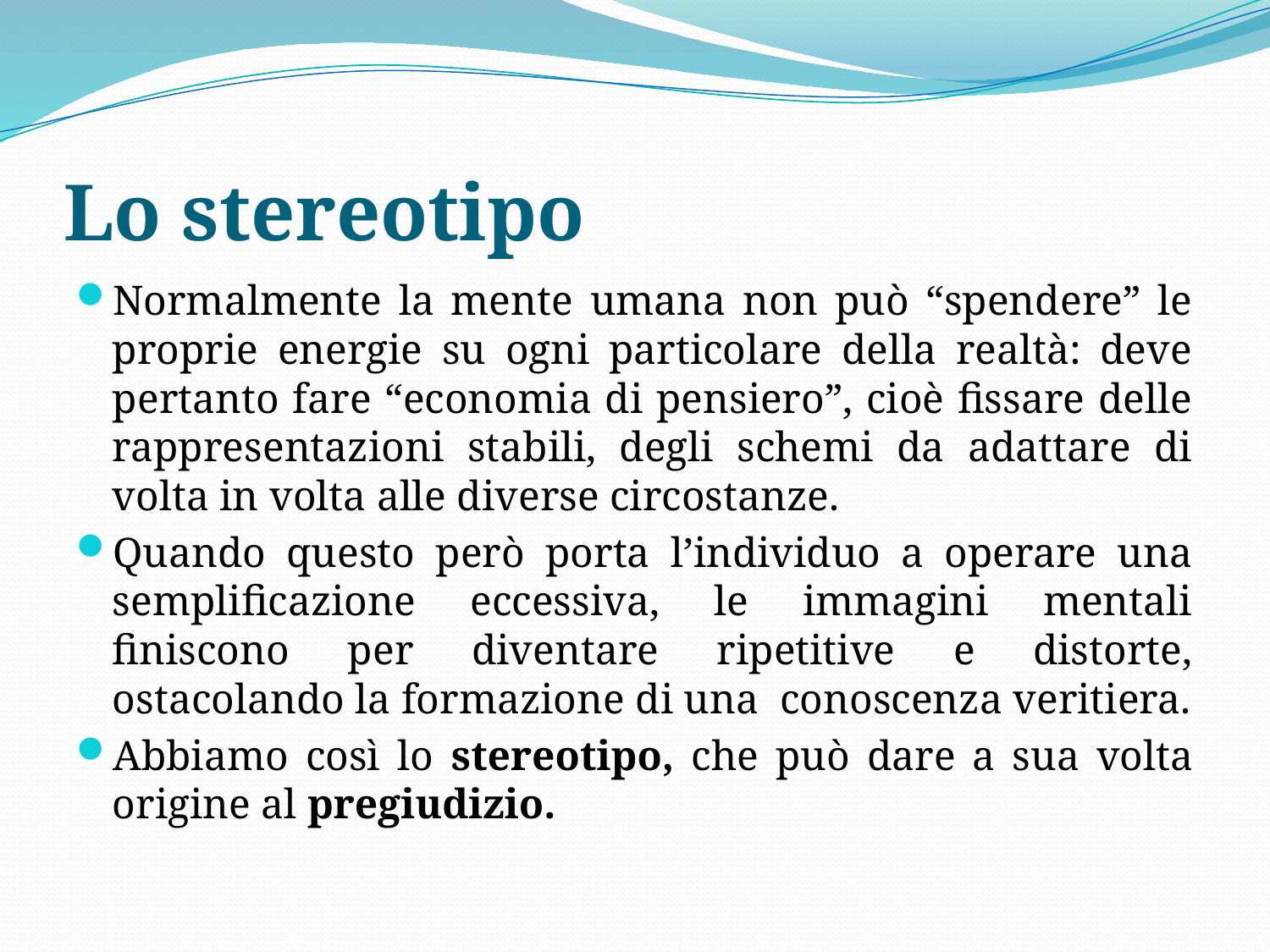

# Lo stereotipo
Normalmente la mente umana non può “spendere” le proprie energie su ogni particolare della realtà: deve pertanto fare “economia di pensiero”, cioè fissare delle rappresentazioni stabili, degli schemi da adattare di volta in volta alle diverse circostanze.
Quando questo però porta l’individuo a operare una semplificazione eccessiva, le immagini mentali finiscono per diventare ripetitive e distorte, ostacolando la formazione di una  conoscenza veritiera.
Abbiamo così lo stereotipo, che può dare a sua volta origine al pregiudizio.